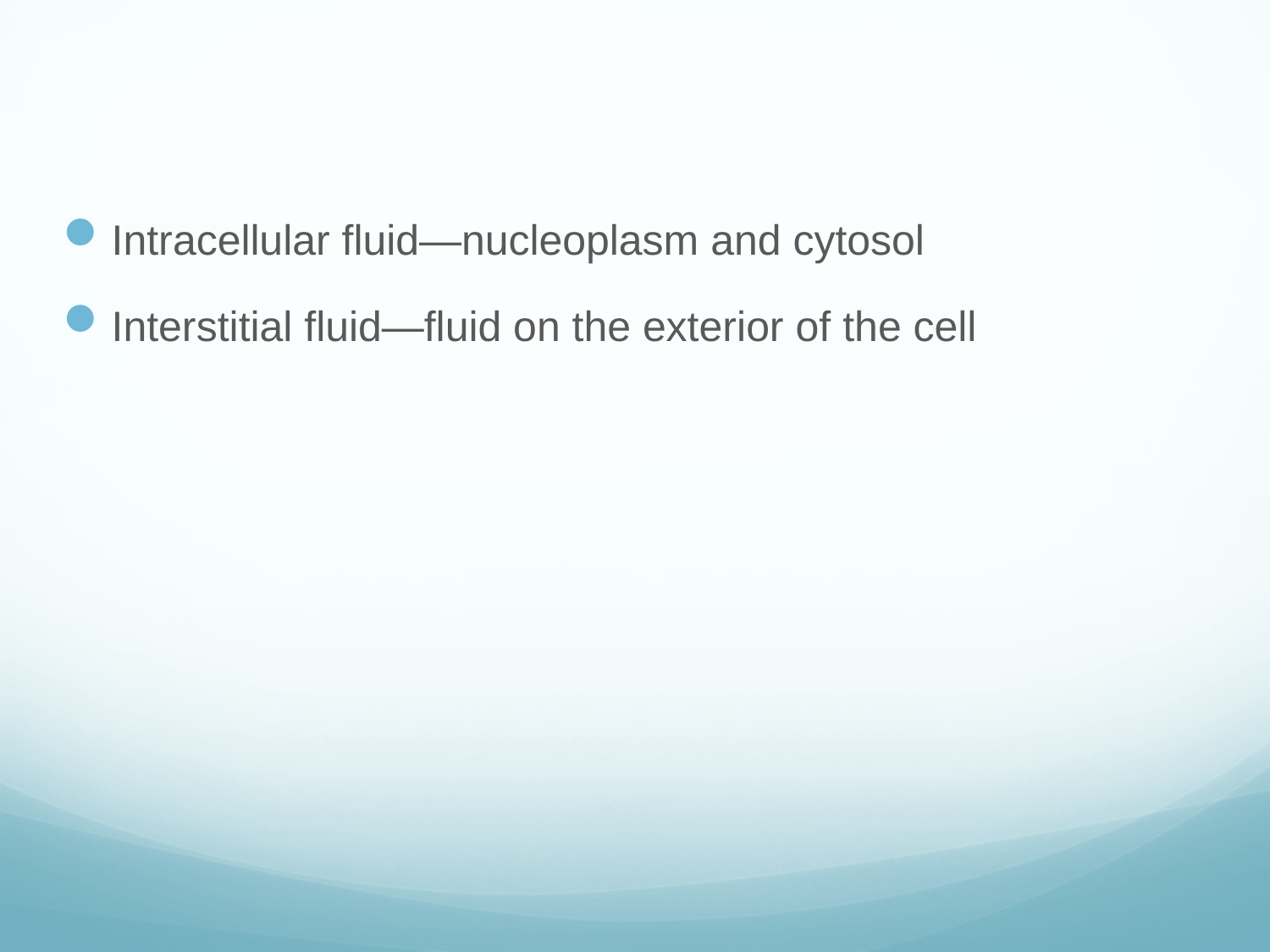

#
Intracellular fluid—nucleoplasm and cytosol
Interstitial fluid—fluid on the exterior of the cell